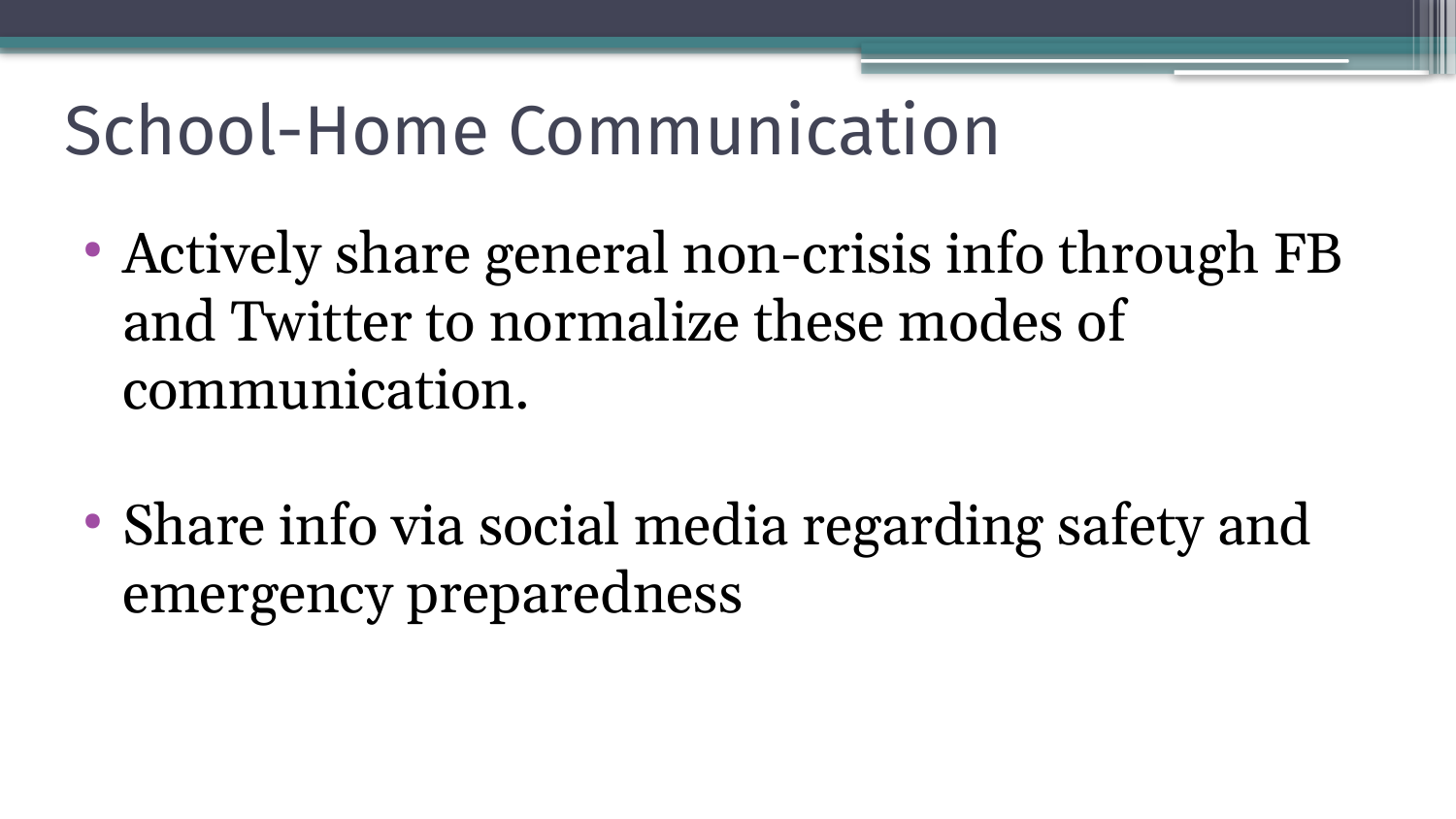

# School-Home Communication
Actively share general non-crisis info through FB and Twitter to normalize these modes of communication.

Share info via social media regarding safety and emergency preparedness